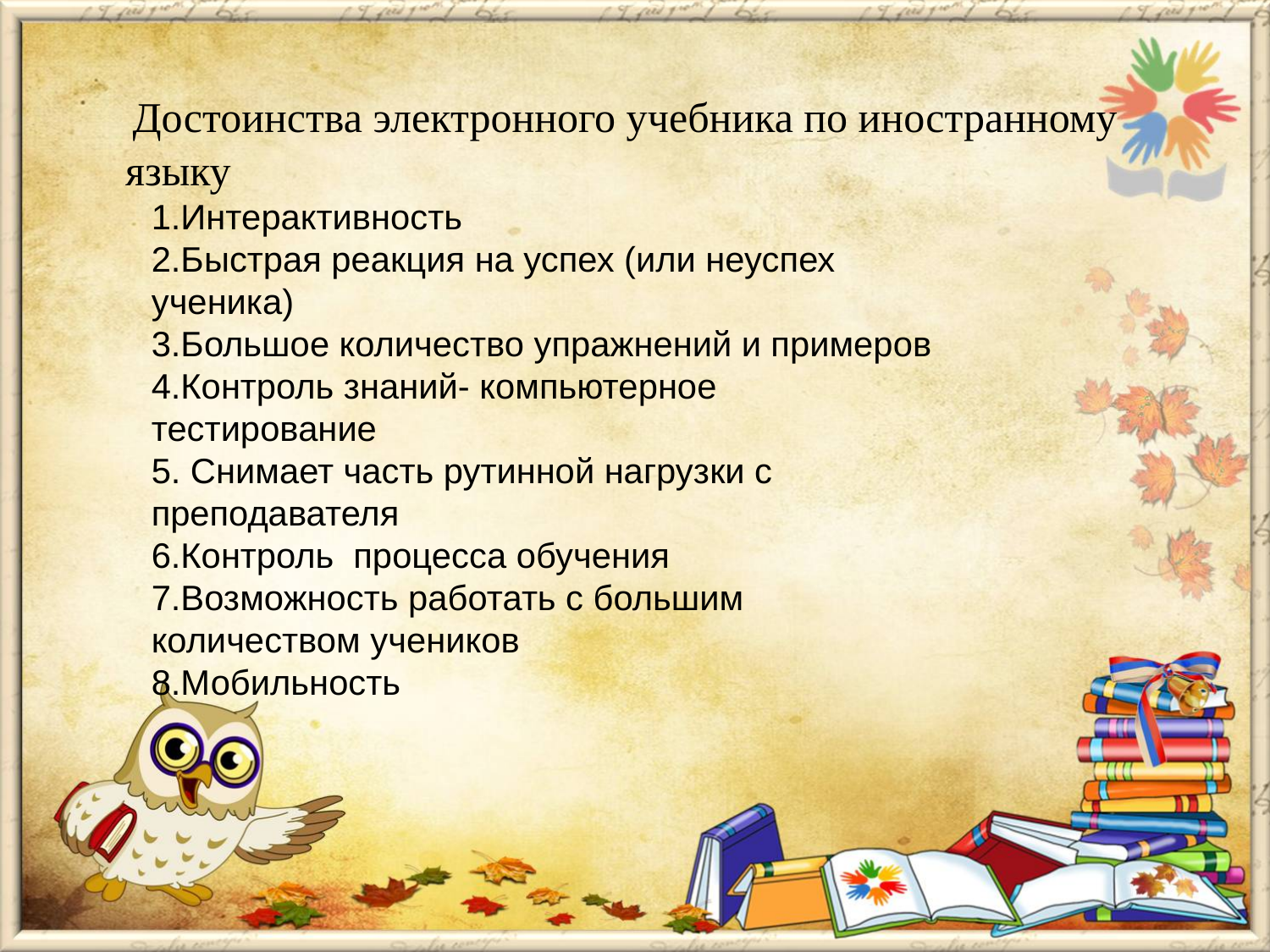

#
    Достоинства электронного учебника по иностранному языку
.
1.Интерактивность
2.Быстрая реакция на успех (или неуспех ученика)
3.Большое количество упражнений и примеров
4.Контроль знаний- компьютерное тестирование
5. Снимает часть рутинной нагрузки с преподавателя
6.Контроль  процесса обучения
7.Возможность работать с большим количеством учеников
8.Мобильность